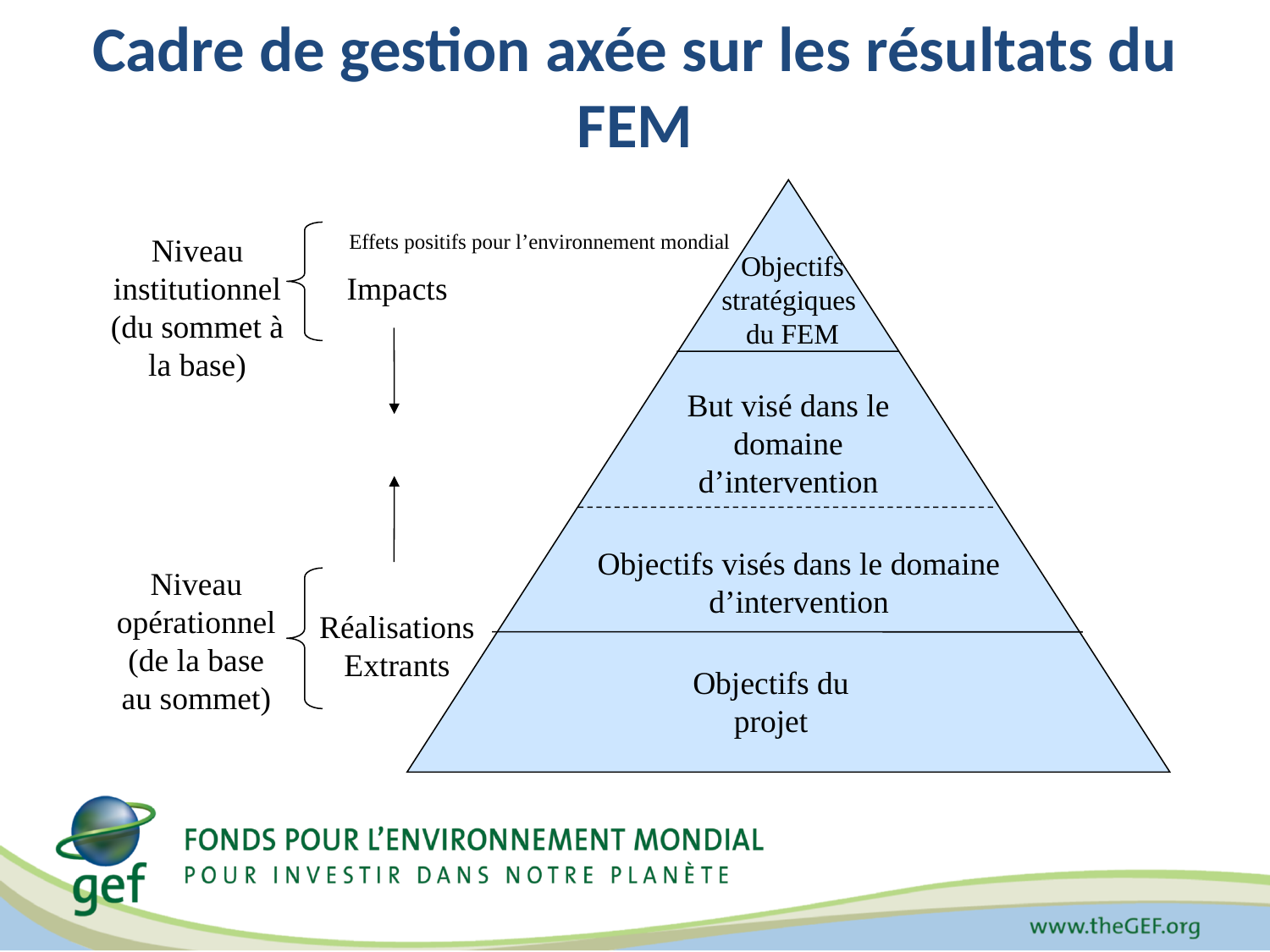

# Cadre de gestion axée sur les résultats du FEM

Objectifs
stratégiques
du FEM

But visé dans le domaine d’intervention

Objectifs visés dans le domaine d’intervention

Objectifs du projet

Niveau institutionnel
(du sommet à la base)

Impacts

Réalisations
Extrants

Niveau opérationnel
(de la base au sommet)

Effets positifs pour l’environnement mondial